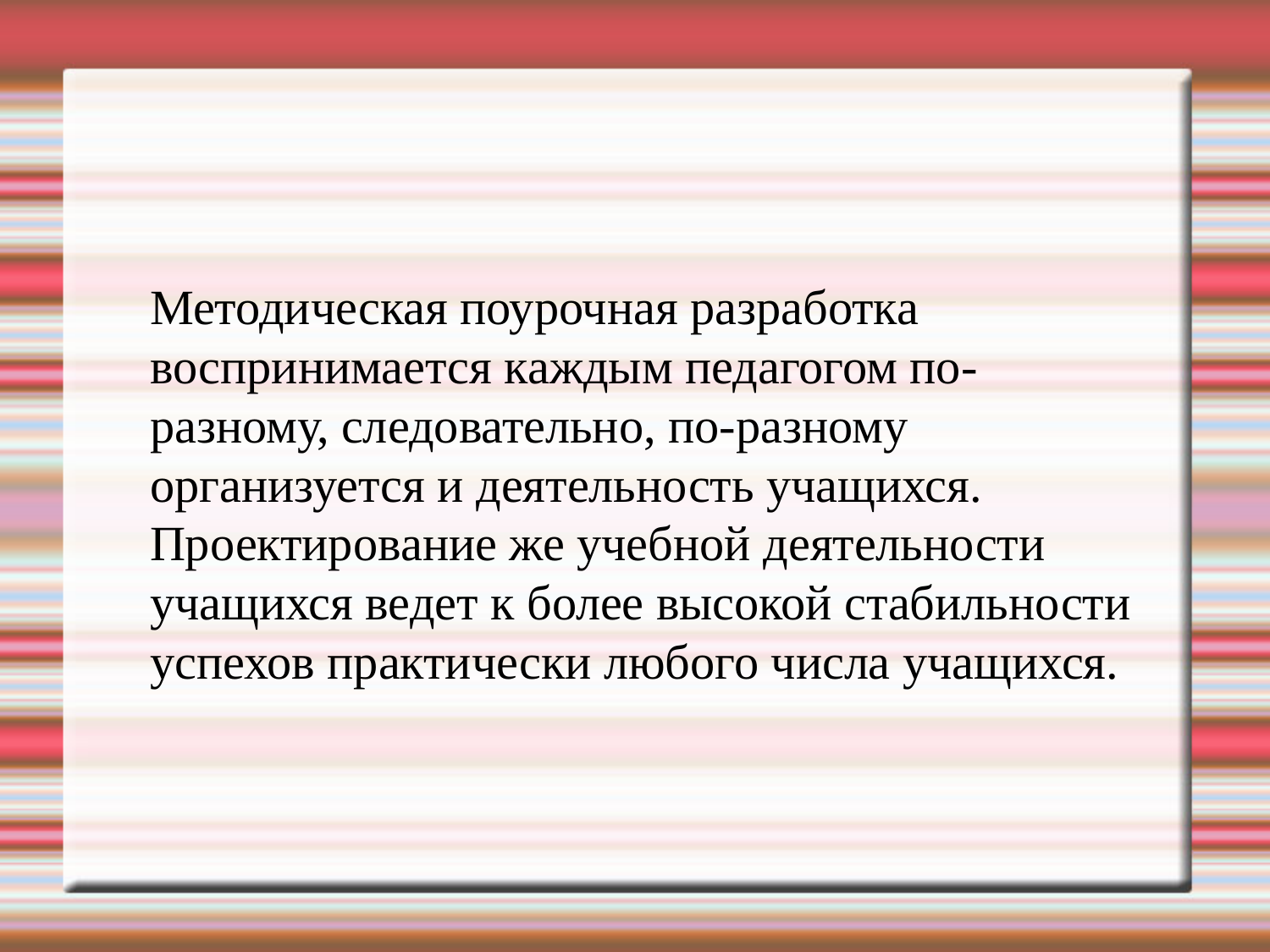

Методическая поурочная разработка воспринимается каждым педагогом по-разному, следовательно, по-разному организуется и деятельность учащихся. Проектирование же учебной деятельности учащихся ведет к более высокой стабильности успехов практически любого числа учащихся.